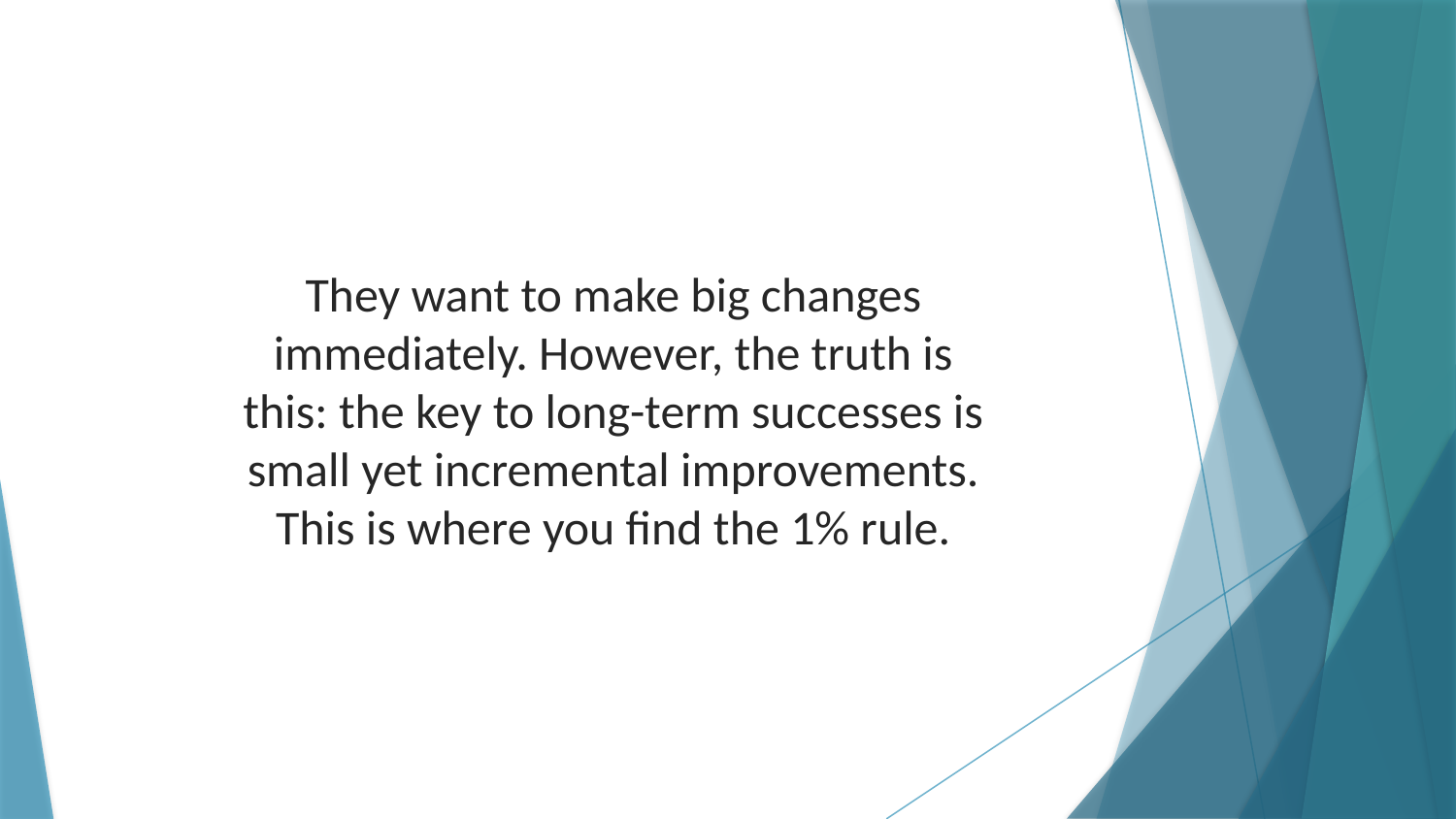

They want to make big changes immediately. However, the truth is this: the key to long-term successes is small yet incremental improvements. This is where you find the 1% rule.